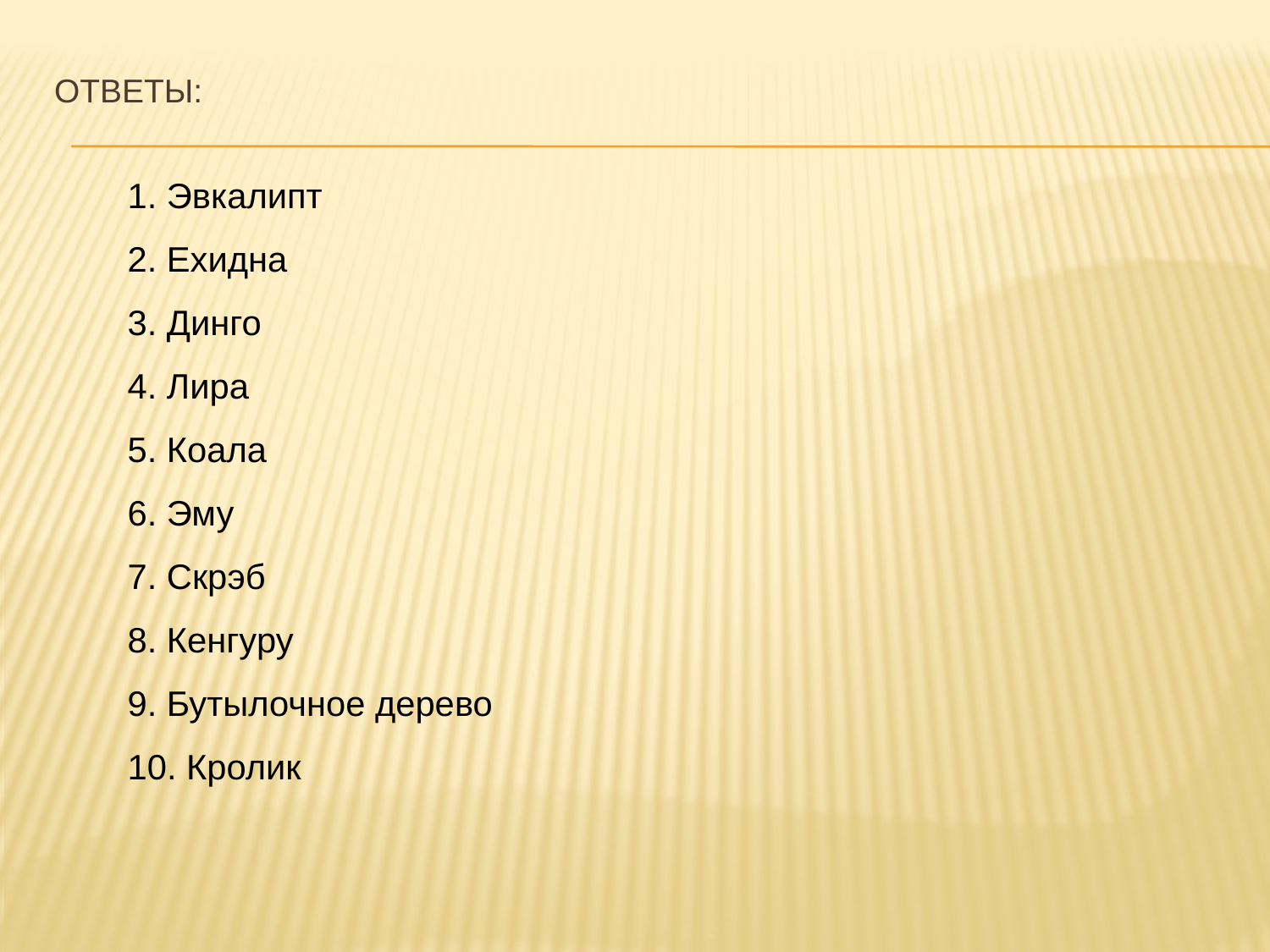

# Ответы:
1. Эвкалипт
2. Ехидна
3. Динго
4. Лира
5. Коала
6. Эму
7. Скрэб
8. Кенгуру
9. Бутылочное дерево
10. Кролик